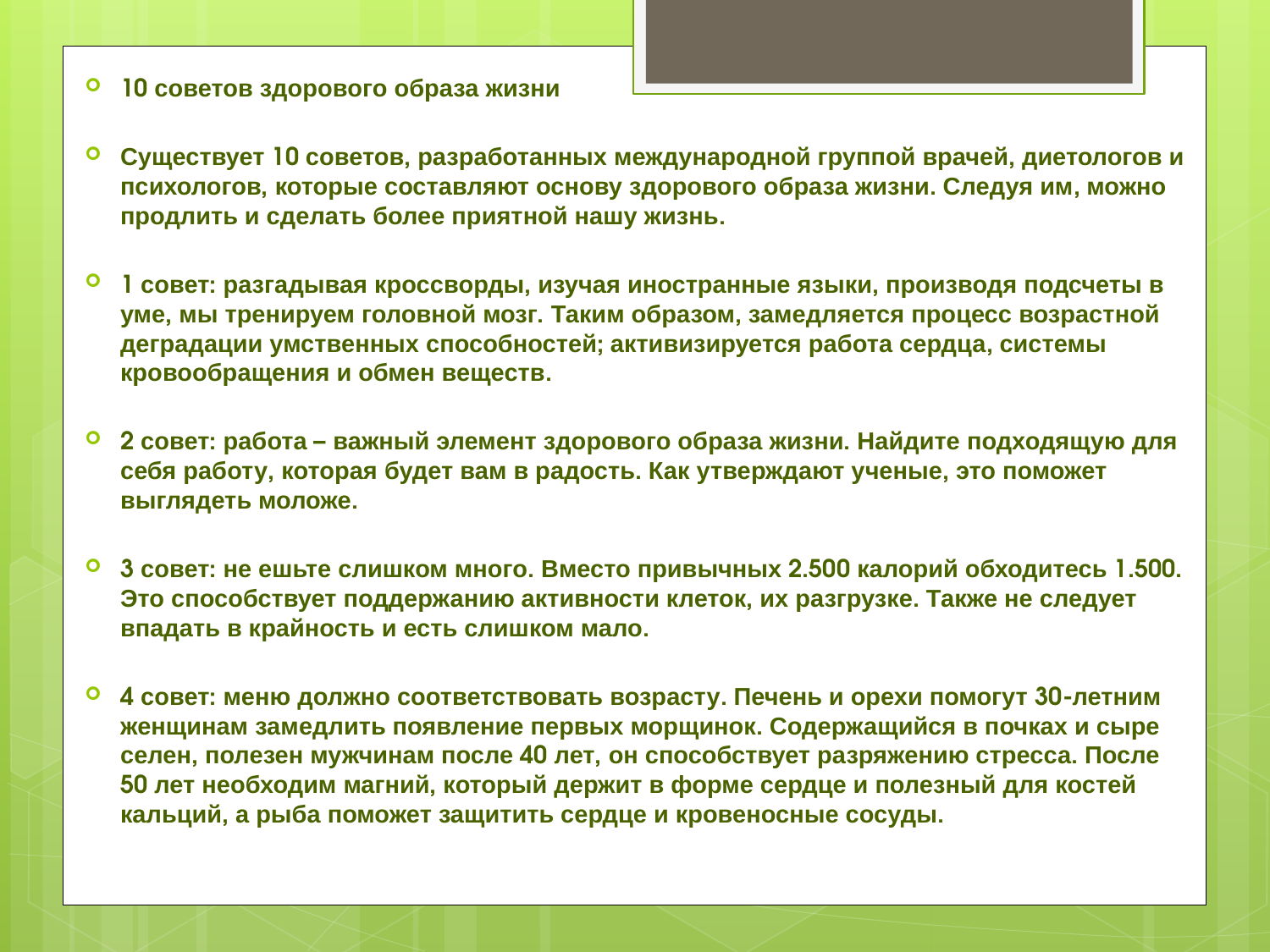

10 советов здорового образа жизни

Существует 10 советов, разработанных международной группой врачей, диетологов и психологов, которые составляют основу здорового образа жизни. Следуя им, можно продлить и сделать более приятной нашу жизнь.

1 совет: разгадывая кроссворды, изучая иностранные языки, производя подсчеты в уме, мы тренируем головной мозг. Таким образом, замедляется процесс возрастной деградации умственных способностей; активизируется работа сердца, системы кровообращения и обмен веществ.

2 совет: работа – важный элемент здорового образа жизни. Найдите подходящую для себя работу, которая будет вам в радость. Как утверждают ученые, это поможет выглядеть моложе.

3 совет: не ешьте слишком много. Вместо привычных 2.500 калорий обходитесь 1.500. Это способствует поддержанию активности клеток, их разгрузке. Также не следует впадать в крайность и есть слишком мало.

4 совет: меню должно соответствовать возрасту. Печень и орехи помогут 30-летним женщинам замедлить появление первых морщинок. Содержащийся в почках и сыре селен, полезен мужчинам после 40 лет, он способствует разряжению стресса. После 50 лет необходим магний, который держит в форме сердце и полезный для костей кальций, а рыба поможет защитить сердце и кровеносные сосуды.